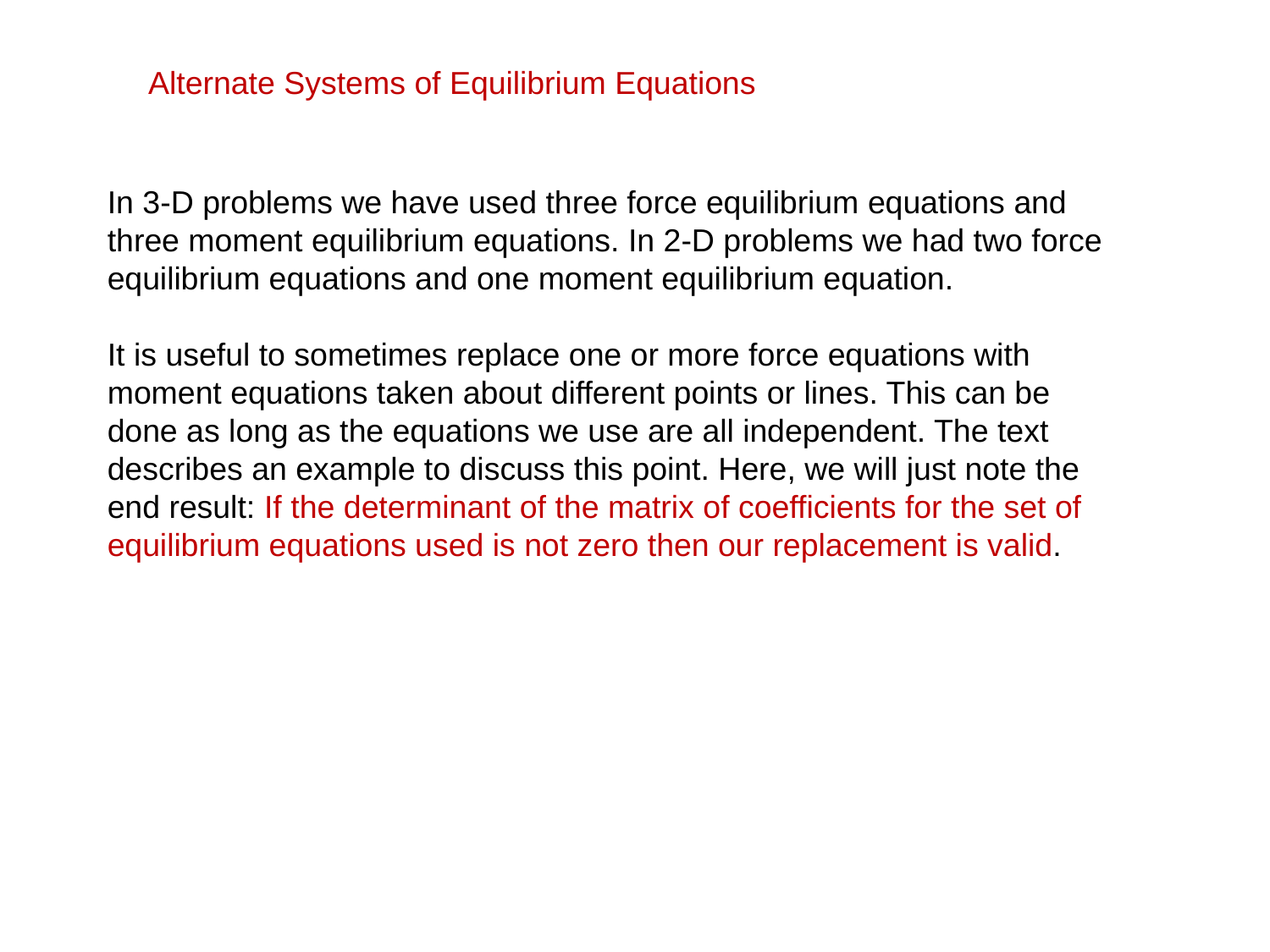

Alternate Systems of Equilibrium Equations
In 3-D problems we have used three force equilibrium equations and three moment equilibrium equations. In 2-D problems we had two force equilibrium equations and one moment equilibrium equation.

It is useful to sometimes replace one or more force equations with moment equations taken about different points or lines. This can be done as long as the equations we use are all independent. The text describes an example to discuss this point. Here, we will just note the end result: If the determinant of the matrix of coefficients for the set of equilibrium equations used is not zero then our replacement is valid.